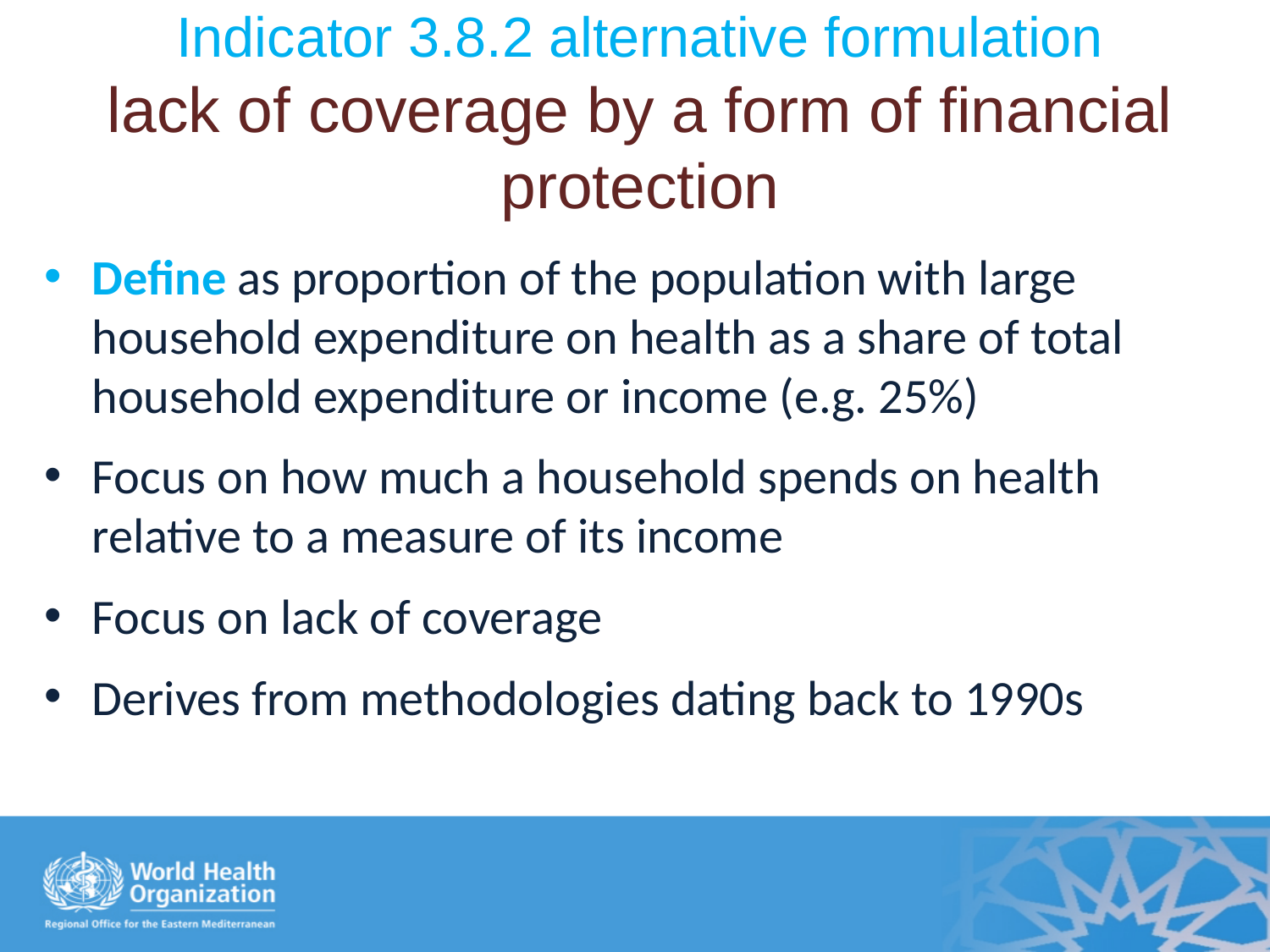

# Indicator 3.8.2 alternative formulation lack of coverage by a form of financial protection
Define as proportion of the population with large household expenditure on health as a share of total household expenditure or income (e.g. 25%)
Focus on how much a household spends on health relative to a measure of its income
Focus on lack of coverage
Derives from methodologies dating back to 1990s